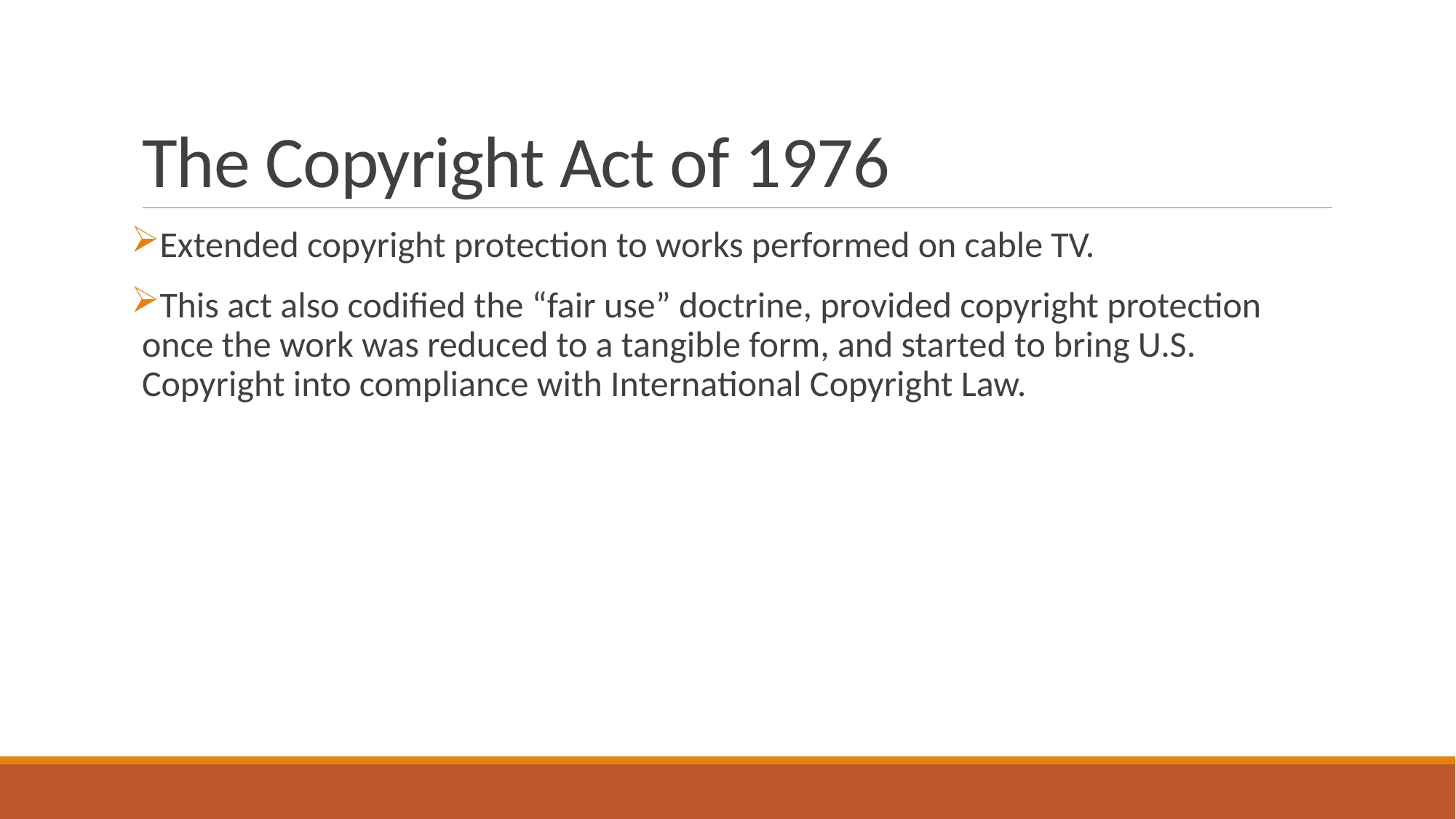

# The Copyright Act of 1976
Extended copyright protection to works performed on cable TV.
This act also codified the “fair use” doctrine, provided copyright protection once the work was reduced to a tangible form, and started to bring U.S. Copyright into compliance with International Copyright Law.